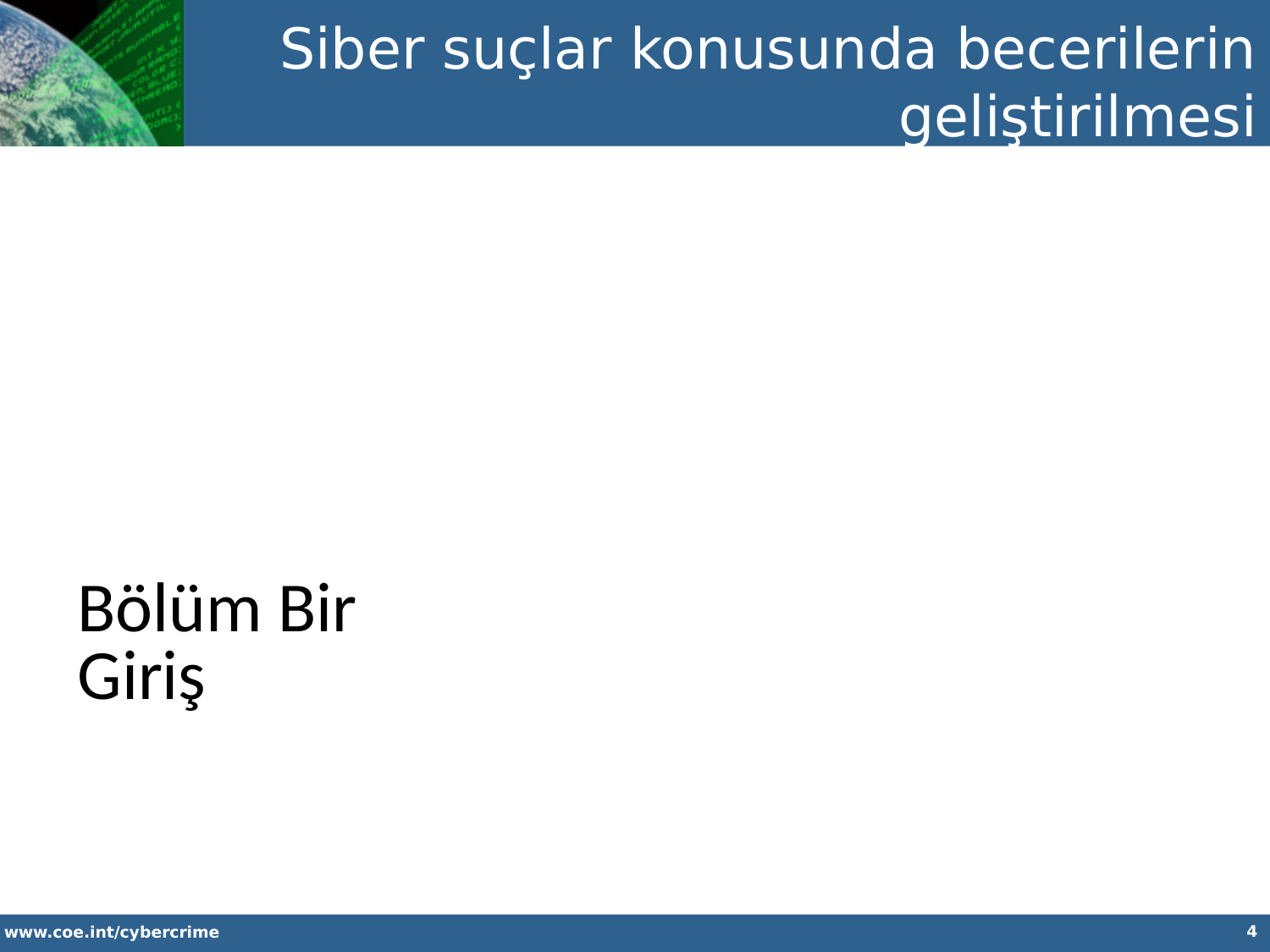

Siber suçlar konusunda becerilerin geliştirilmesi
Bölüm Bir
Giriş
4